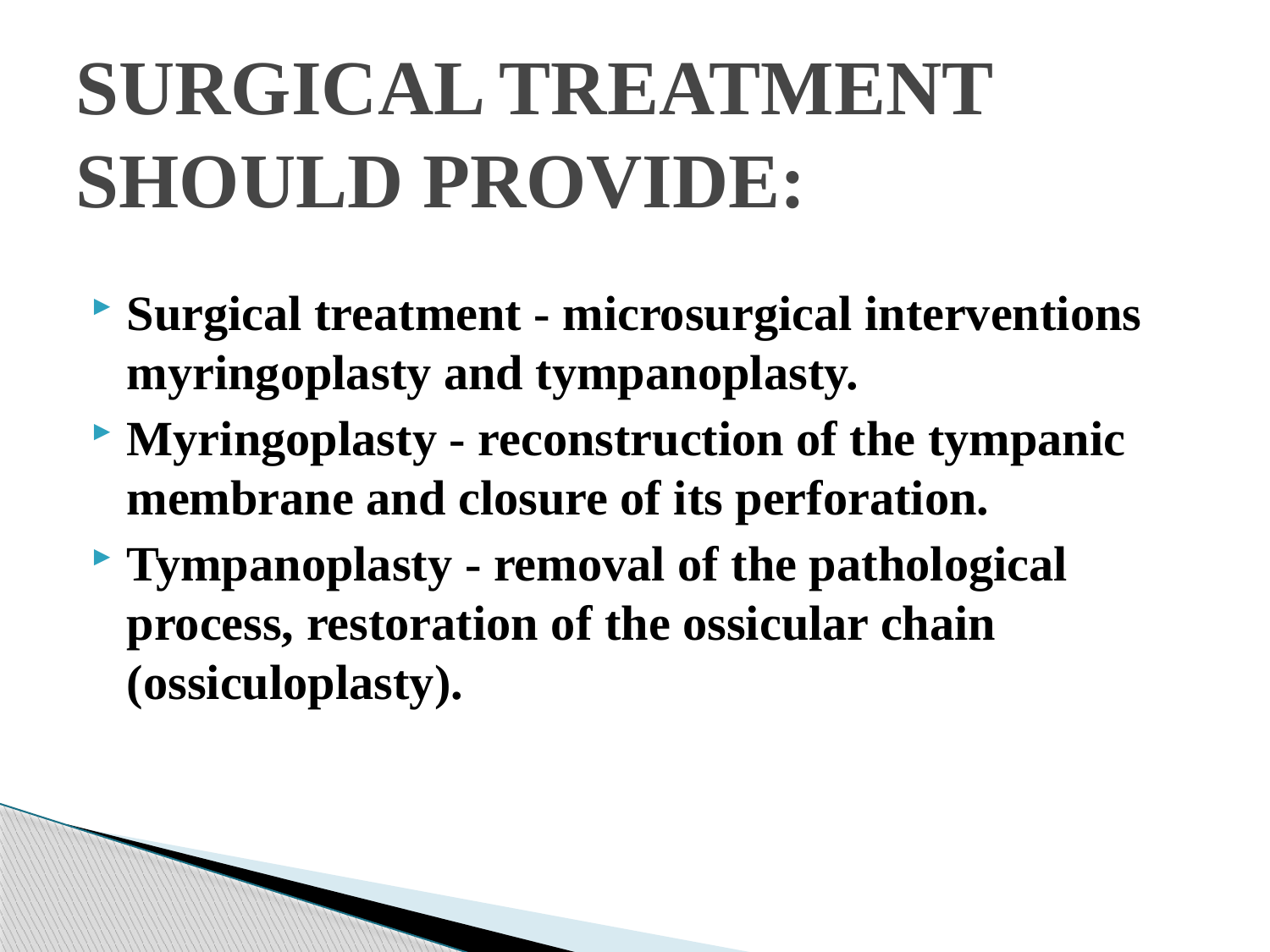

# SURGICAL TREATMENT SHOULD PROVIDE:
Surgical treatment - microsurgical interventions myringoplasty and tympanoplasty.
Myringoplasty - reconstruction of the tympanic membrane and closure of its perforation.
Tympanoplasty - removal of the pathological process, restoration of the ossicular chain (ossiculoplasty).